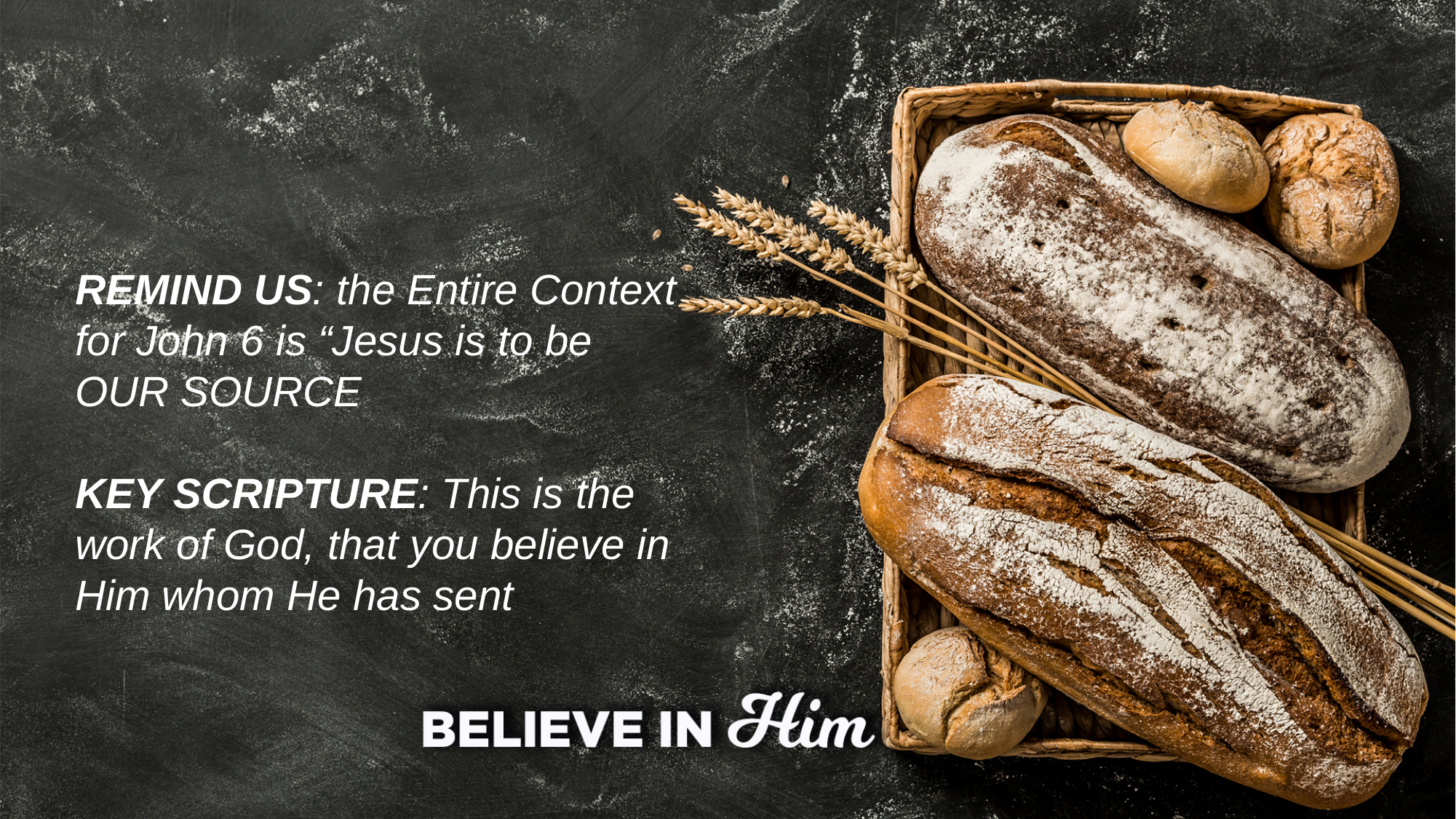

REMIND US: the Entire Context for John 6 is “Jesus is to be OUR SOURCE

KEY SCRIPTURE: This is the work of God, that you believe in Him whom He has sent